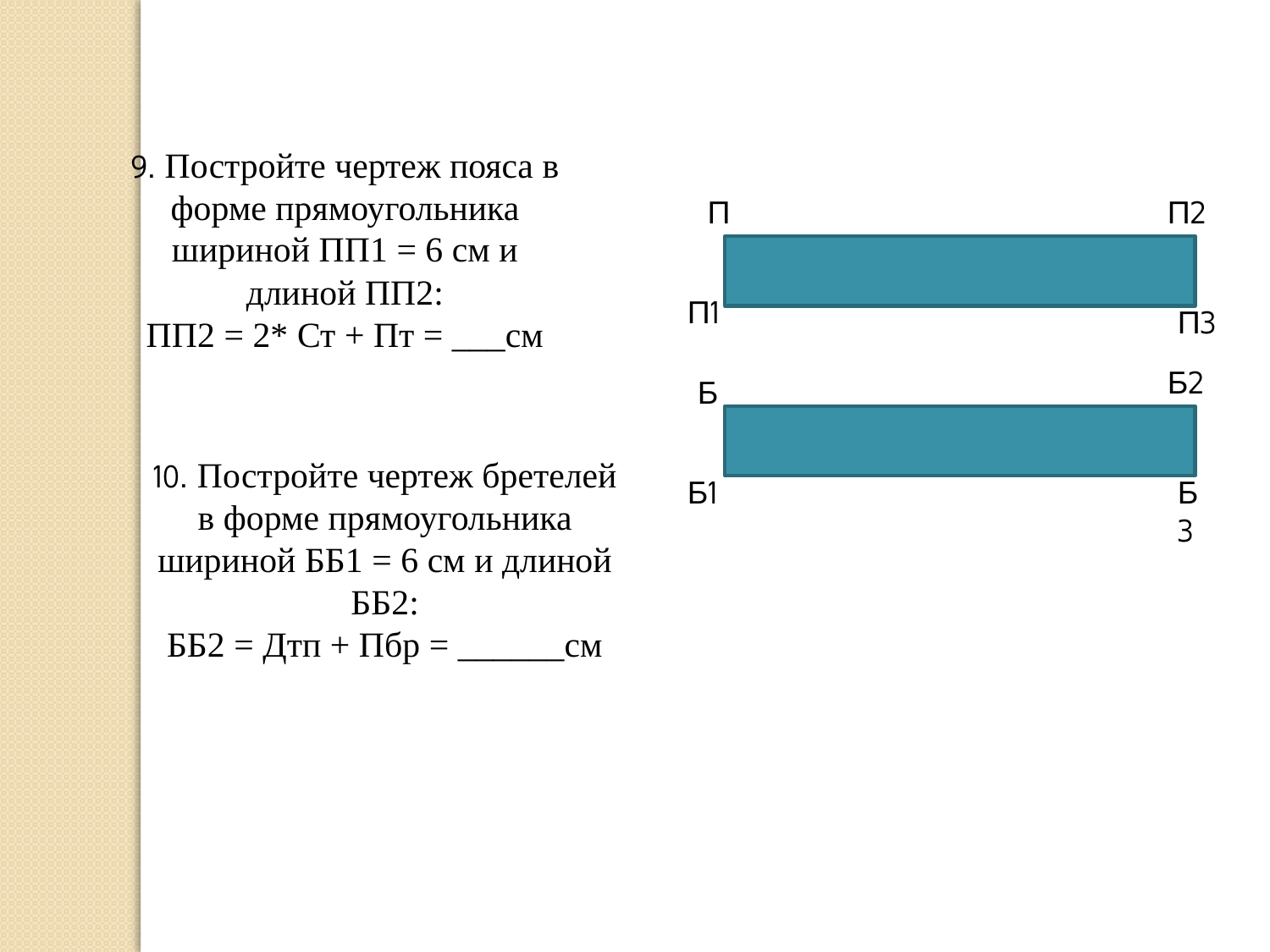

9. Постройте чертеж пояса в форме прямоугольника шириной ПП1 = 6 см и длиной ПП2:
ПП2 = 2* Ст + Пт = ___см

П
П2

П1
П3
Б2
Б

10. Постройте чертеж бретелей в форме прямоугольника шириной ББ1 = 6 см и длиной ББ2:
ББ2 = Дтп + Пбр = ______см
Б1
Б3